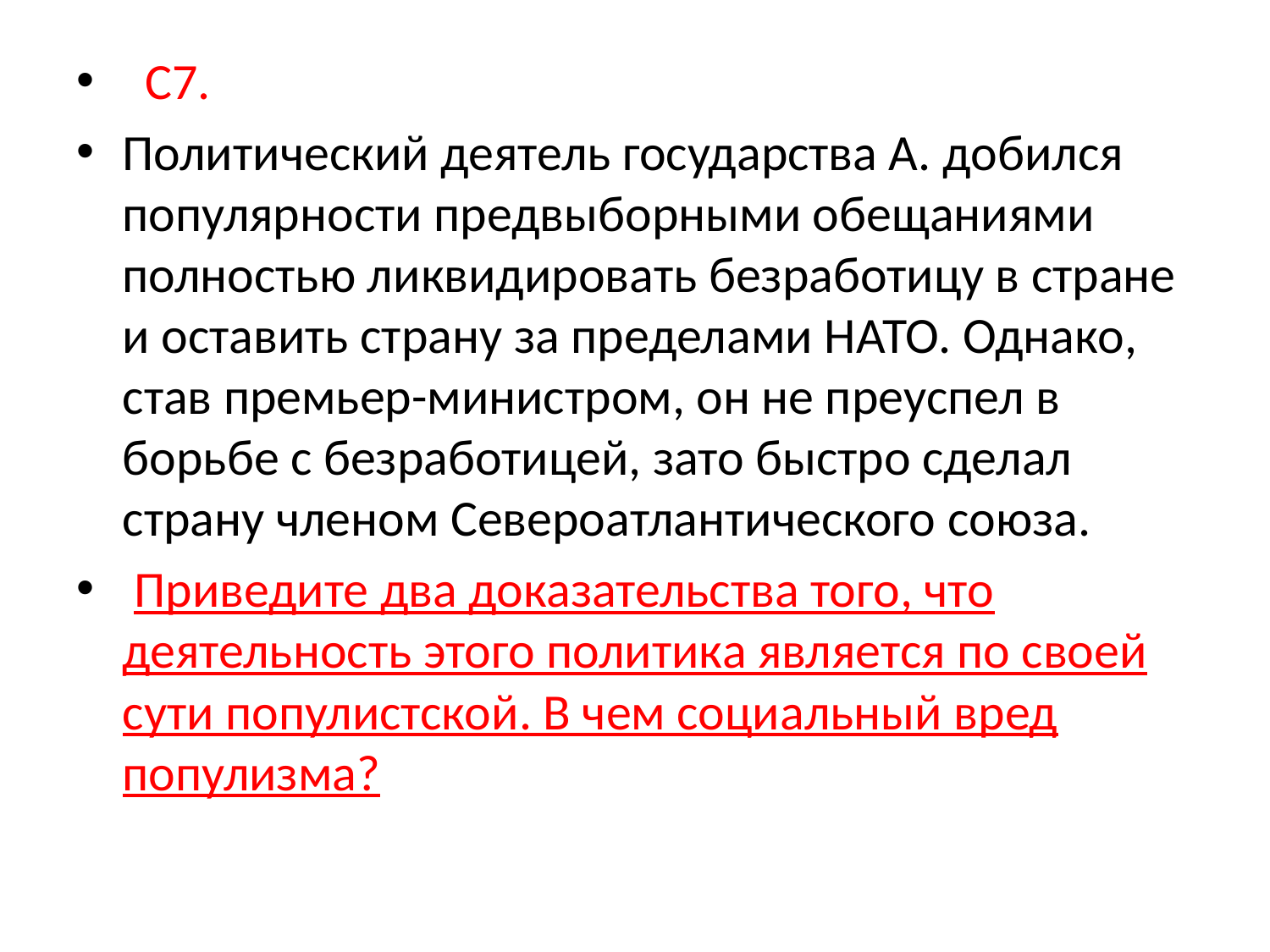

#
  С7.
Политический деятель государства А. добился популярности предвыборными обещаниями полностью ликвидировать безработицу в стране и оставить страну за пределами НАТО. Однако, став премьер-министром, он не преуспел в борьбе с безработицей, зато быстро сделал страну членом Североатлантического союза.
 Приведите два доказательства того, что деятельность этого политика является по своей сути популистской. В чем социальный вред популизма?